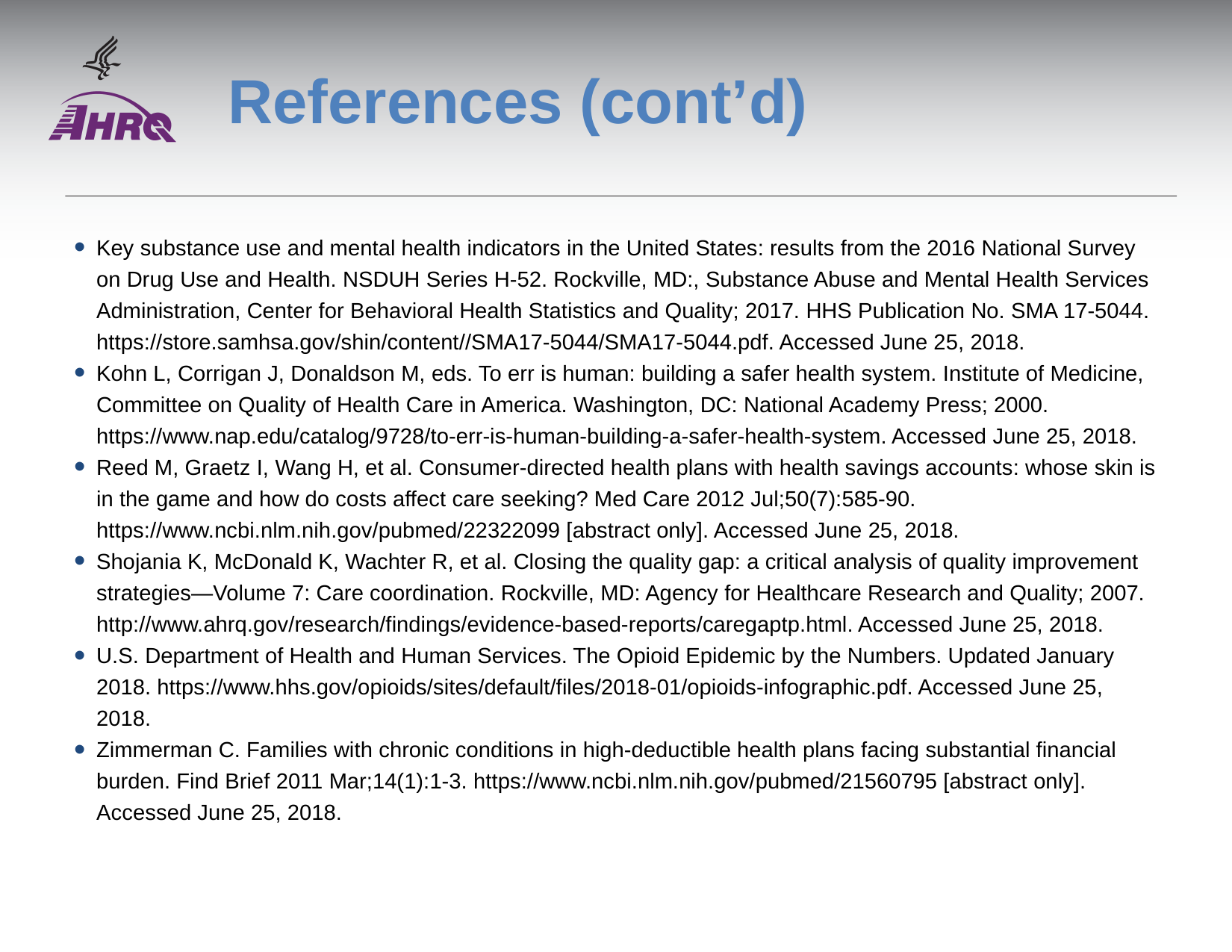

# References (cont’d)
Key substance use and mental health indicators in the United States: results from the 2016 National Survey on Drug Use and Health. NSDUH Series H-52. Rockville, MD:, Substance Abuse and Mental Health Services Administration, Center for Behavioral Health Statistics and Quality; 2017. HHS Publication No. SMA 17-5044. https://store.samhsa.gov/shin/content//SMA17-5044/SMA17-5044.pdf. Accessed June 25, 2018.
Kohn L, Corrigan J, Donaldson M, eds. To err is human: building a safer health system. Institute of Medicine, Committee on Quality of Health Care in America. Washington, DC: National Academy Press; 2000. https://www.nap.edu/catalog/9728/to-err-is-human-building-a-safer-health-system. Accessed June 25, 2018.
Reed M, Graetz I, Wang H, et al. Consumer-directed health plans with health savings accounts: whose skin is in the game and how do costs affect care seeking? Med Care 2012 Jul;50(7):585-90. https://www.ncbi.nlm.nih.gov/pubmed/22322099 [abstract only]. Accessed June 25, 2018.
Shojania K, McDonald K, Wachter R, et al. Closing the quality gap: a critical analysis of quality improvement strategies—Volume 7: Care coordination. Rockville, MD: Agency for Healthcare Research and Quality; 2007. http://www.ahrq.gov/research/findings/evidence-based-reports/caregaptp.html. Accessed June 25, 2018.
U.S. Department of Health and Human Services. The Opioid Epidemic by the Numbers. Updated January 2018. https://www.hhs.gov/opioids/sites/default/files/2018-01/opioids-infographic.pdf. Accessed June 25, 2018.
Zimmerman C. Families with chronic conditions in high-deductible health plans facing substantial financial burden. Find Brief 2011 Mar;14(1):1-3. https://www.ncbi.nlm.nih.gov/pubmed/21560795 [abstract only]. Accessed June 25, 2018.